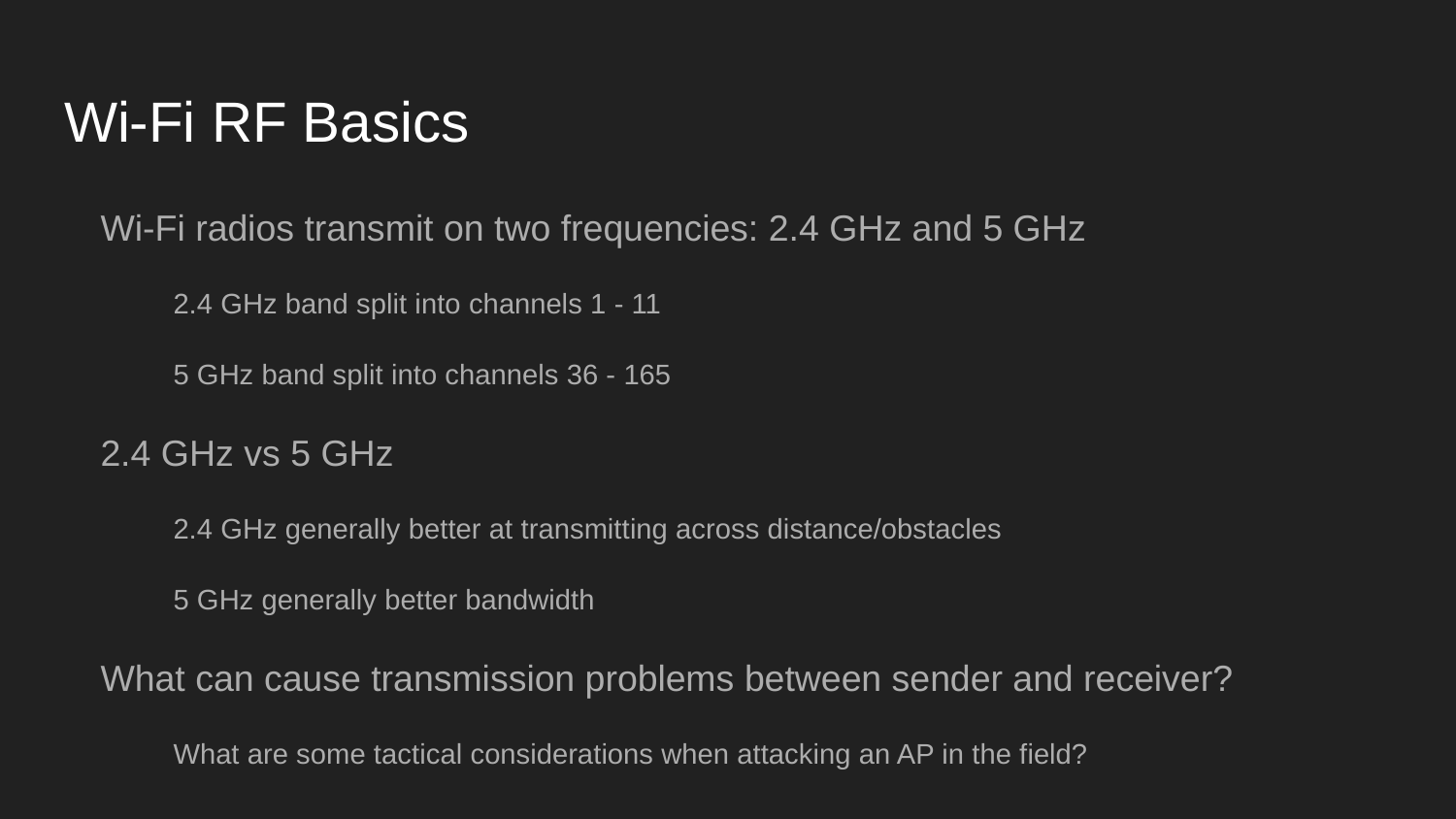

# Wi-Fi RF Basics
Wi-Fi radios transmit on two frequencies: 2.4 GHz and 5 GHz
2.4 GHz band split into channels 1 - 11
5 GHz band split into channels 36 - 165
2.4 GHz vs 5 GHz
2.4 GHz generally better at transmitting across distance/obstacles
5 GHz generally better bandwidth
What can cause transmission problems between sender and receiver?
What are some tactical considerations when attacking an AP in the field?